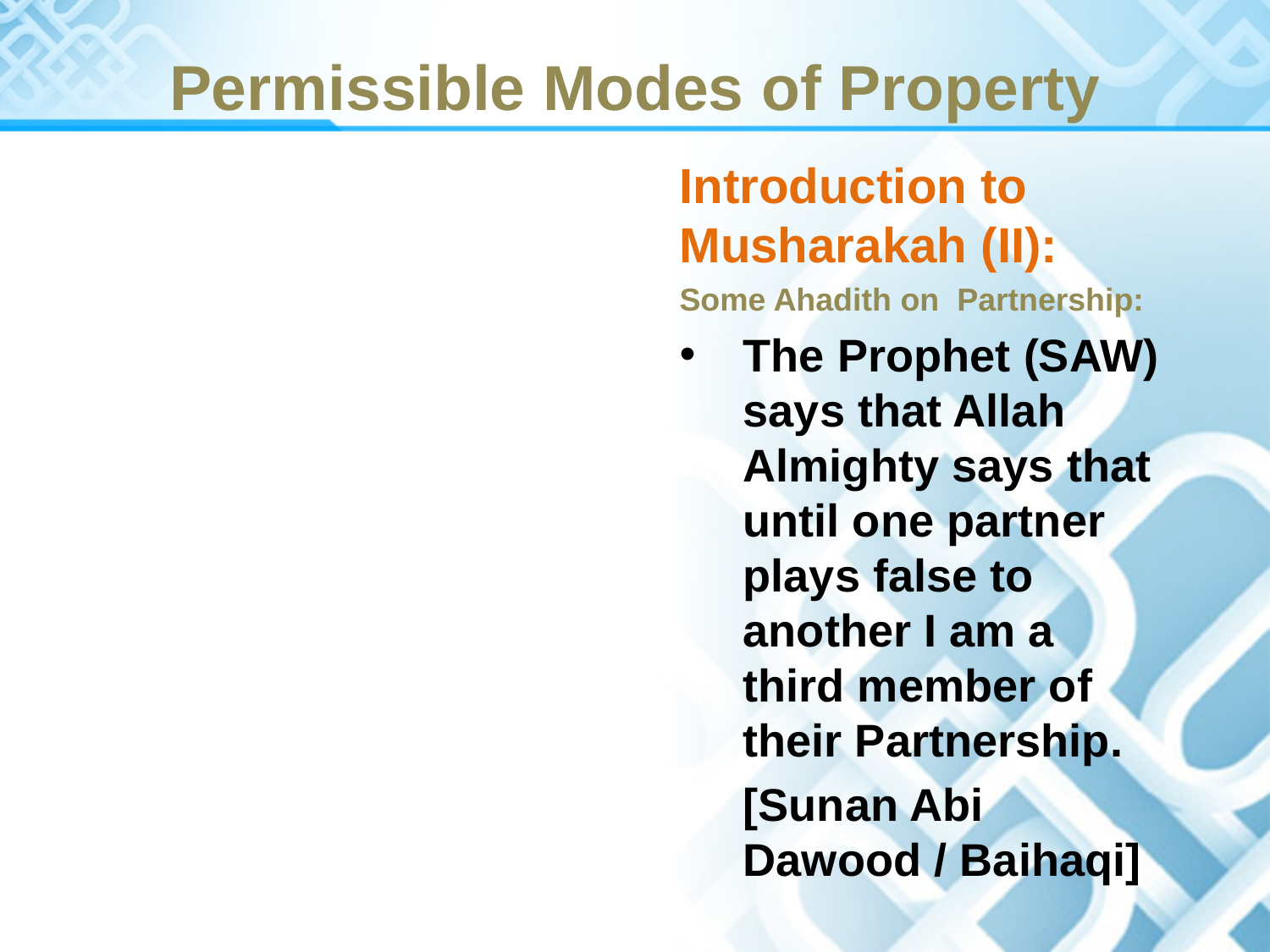

Permissible Modes of Property
Introduction to Musharakah (II):
Some Ahadith on  Partnership:
The Prophet (SAW) says that Allah Almighty says that until one partner plays false to another I am a third member of their Partnership.
	[Sunan Abi Dawood / Baihaqi]